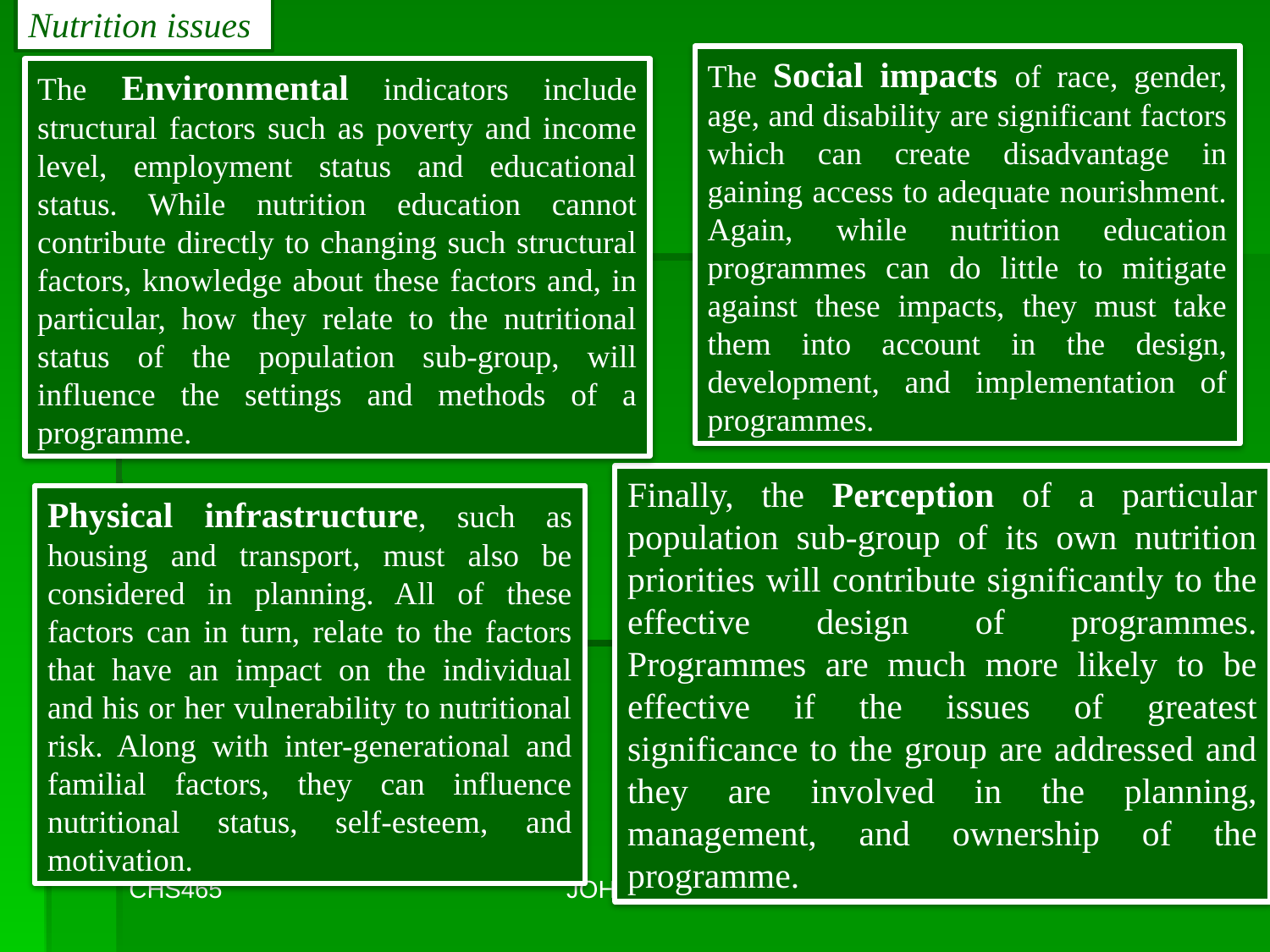

Nutrition issues
The Social impacts of race, gender, age, and disability are significant factors which can create disadvantage in gaining access to adequate nourishment. Again, while nutrition education programmes can do little to mitigate against these impacts, they must take them into account in the design, development, and implementation of programmes.
The Environmental indicators include structural factors such as poverty and income level, employment status and educational status. While nutrition education cannot contribute directly to changing such structural factors, knowledge about these factors and, in particular, how they relate to the nutritional status of the population sub-group, will influence the settings and methods of a programme.
Finally, the Perception of a particular population sub-group of its own nutrition priorities will contribute significantly to the effective design of programmes. Programmes are much more likely to be effective if the issues of greatest significance to the group are addressed and they are involved in the planning, management, and ownership of the programme.
Physical infrastructure, such as housing and transport, must also be considered in planning. All of these factors can in turn, relate to the factors that have an impact on the individual and his or her vulnerability to nutritional risk. Along with inter-generational and familial factors, they can influence nutritional status, self-esteem, and motivation.
CHS465
JOHALI NutHE2015
32